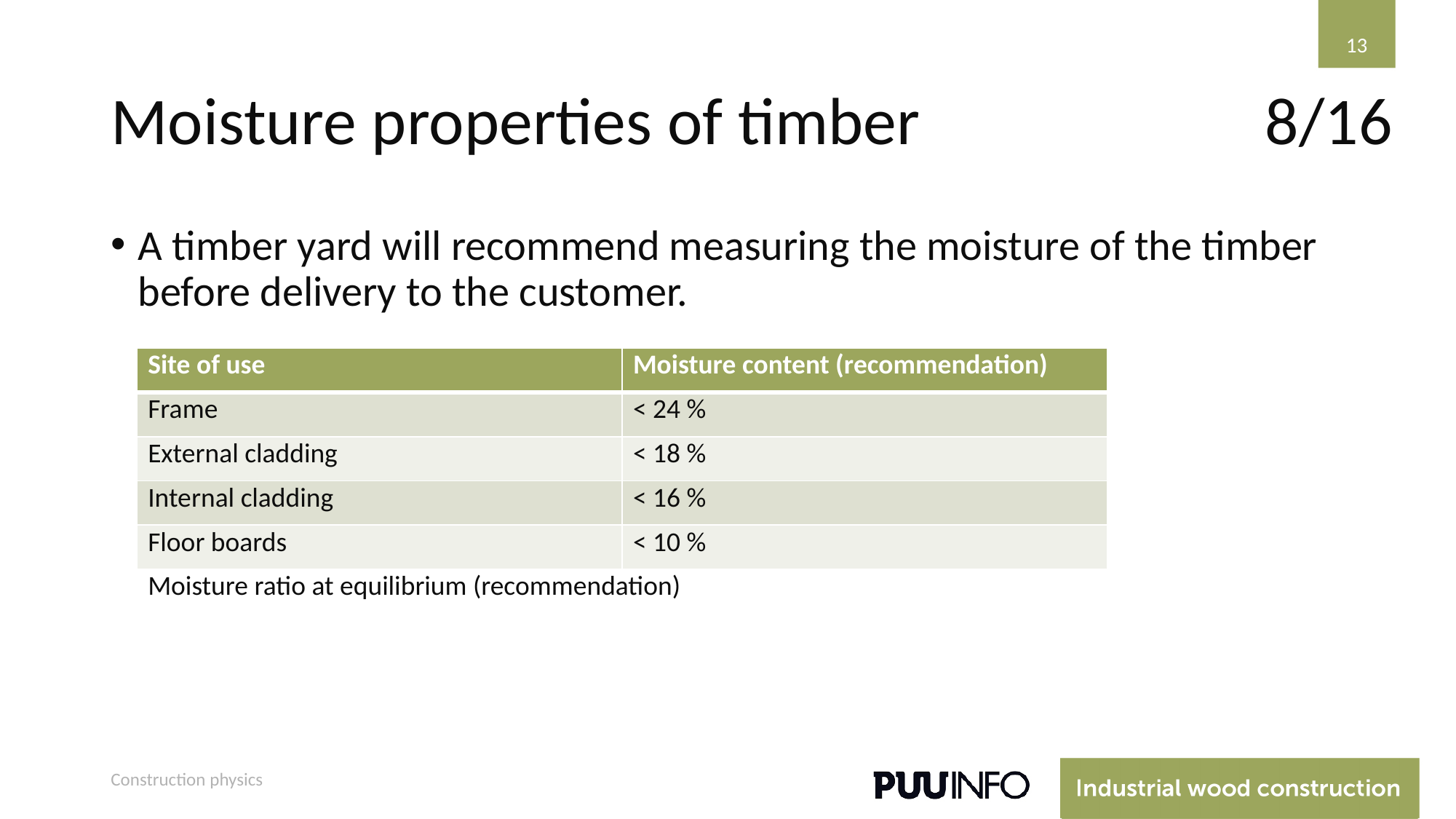

13
# Moisture properties of timber
8/16
A timber yard will recommend measuring the moisture of the timber before delivery to the customer.
| Site of use | Moisture content (recommendation) |
| --- | --- |
| Frame | < 24 % |
| External cladding | < 18 % |
| Internal cladding | < 16 % |
| Floor boards | < 10 % |
| Moisture ratio at equilibrium (recommendation) |  |
Construction physics